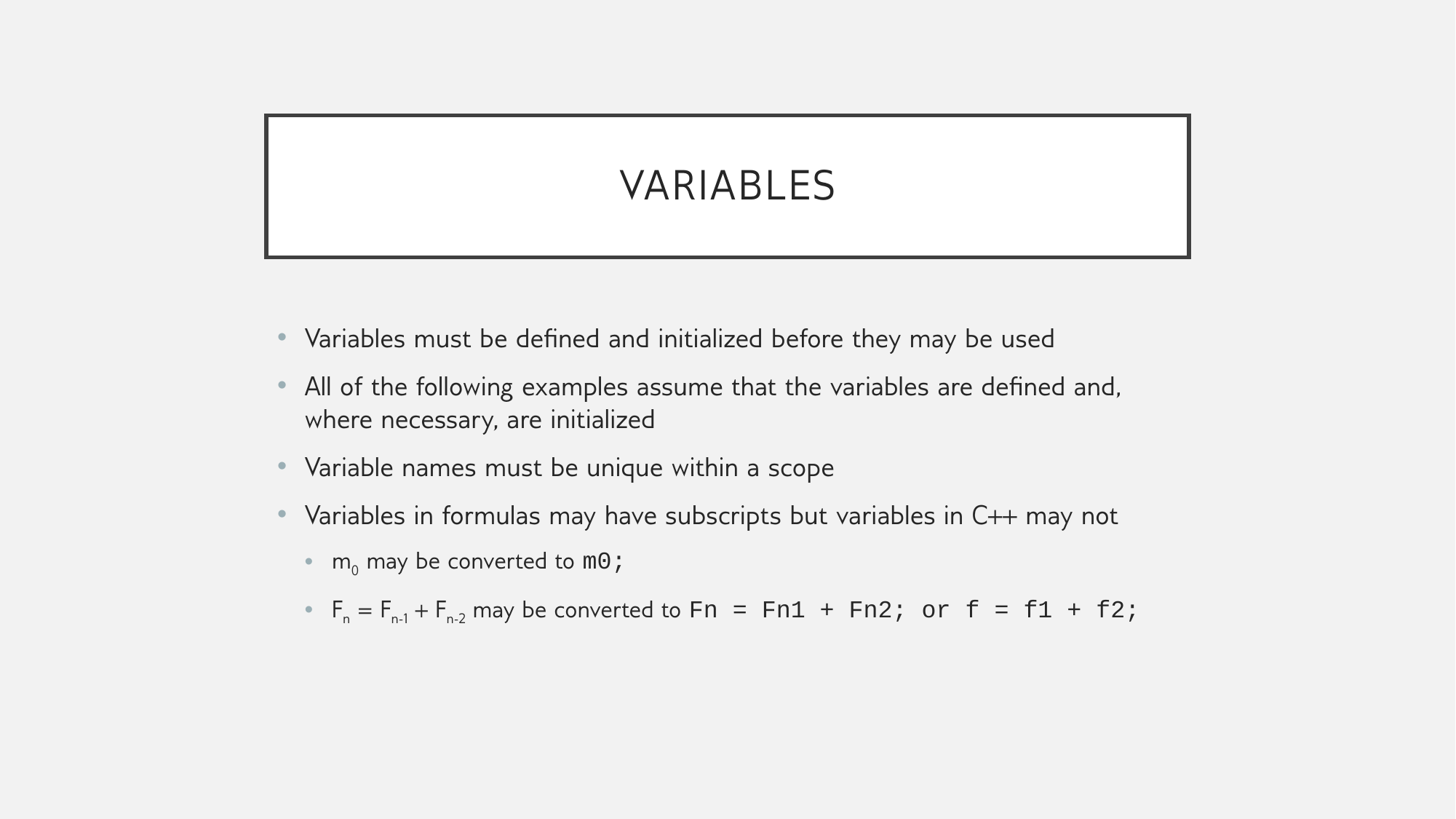

# Variables
Variables must be defined and initialized before they may be used
All of the following examples assume that the variables are defined and, where necessary, are initialized
Variable names must be unique within a scope
Variables in formulas may have subscripts but variables in C++ may not
m0 may be converted to m0;
Fn = Fn-1 + Fn-2 may be converted to Fn = Fn1 + Fn2; or f = f1 + f2;